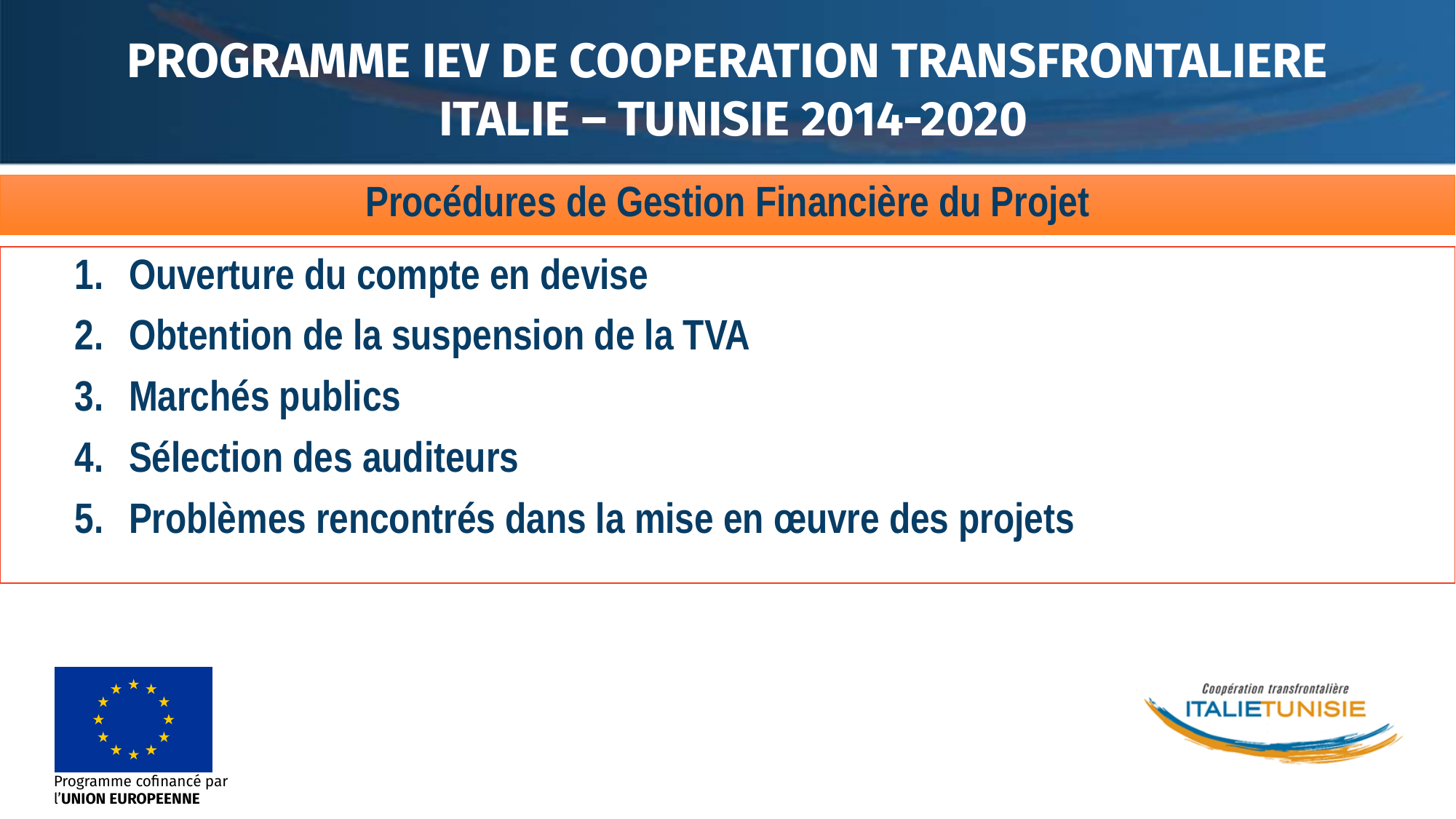

PROGRAMME IEV DE COOPERATION TRANSFRONTALIERE
 ITALIE – TUNISIE 2014-2020
# Procédures de Gestion Financière du Projet
Ouverture du compte en devise
Obtention de la suspension de la TVA
Marchés publics
Sélection des auditeurs
Problèmes rencontrés dans la mise en œuvre des projets